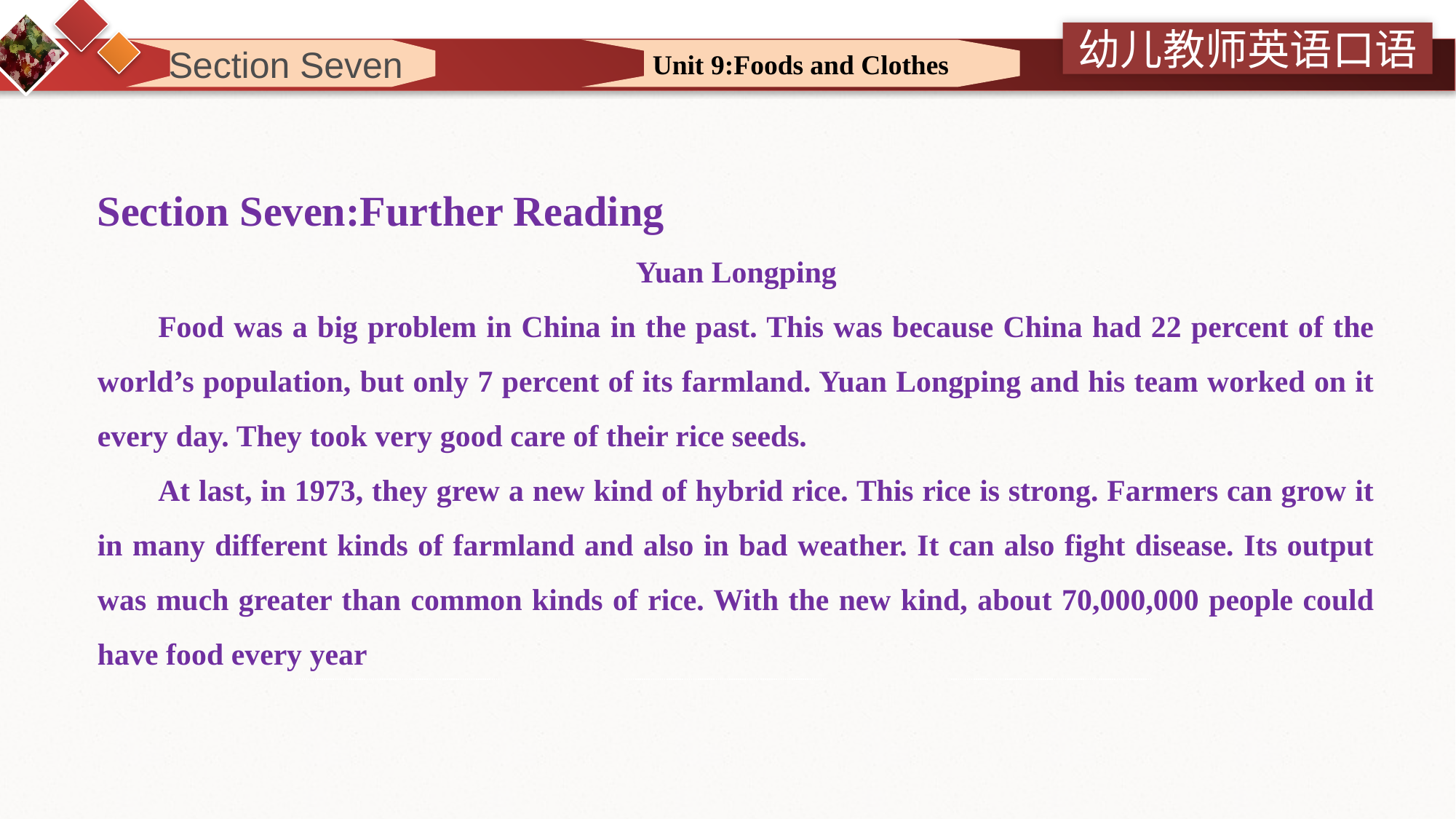

Section Seven
Unit 9:Foods and Clothes
Section Seven:Further Reading
Yuan Longping
Food was a big problem in China in the past. This was because China had 22 percent of the world’s population, but only 7 percent of its farmland. Yuan Longping and his team worked on it every day. They took very good care of their rice seeds.
At last, in 1973, they grew a new kind of hybrid rice. This rice is strong. Farmers can grow it in many different kinds of farmland and also in bad weather. It can also fight disease. Its output was much greater than common kinds of rice. With the new kind, about 70,000,000 people could have food every year